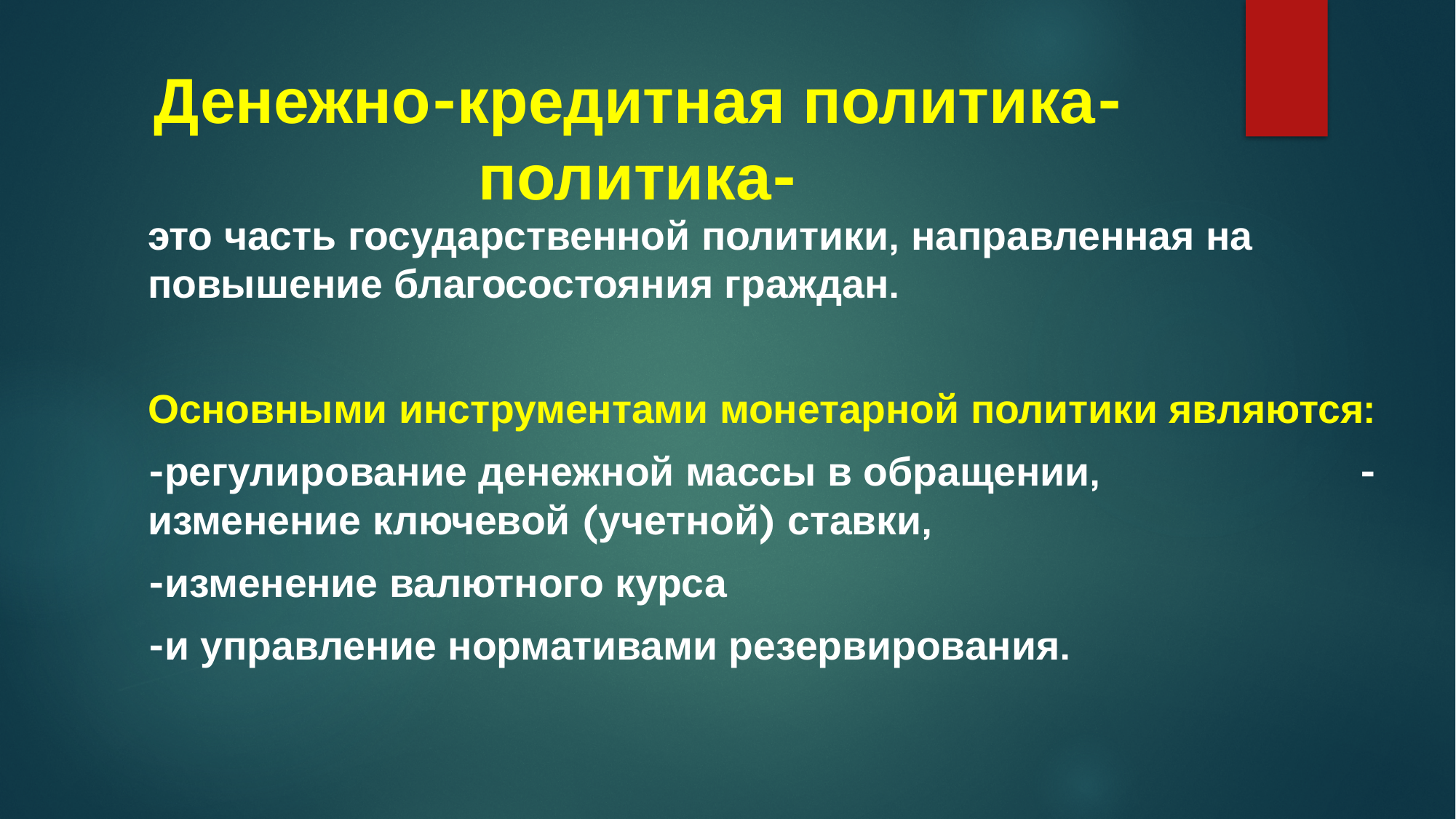

# Денежно-кредитная политика- политика-
это часть государственной политики, направленная на повышение благосостояния граждан.

Основными инструментами монетарной политики являются:
-регулирование денежной массы в обращении,                       -изменение ключевой (учетной) ставки,
-изменение валютного курса
-и управление нормативами резервирования.